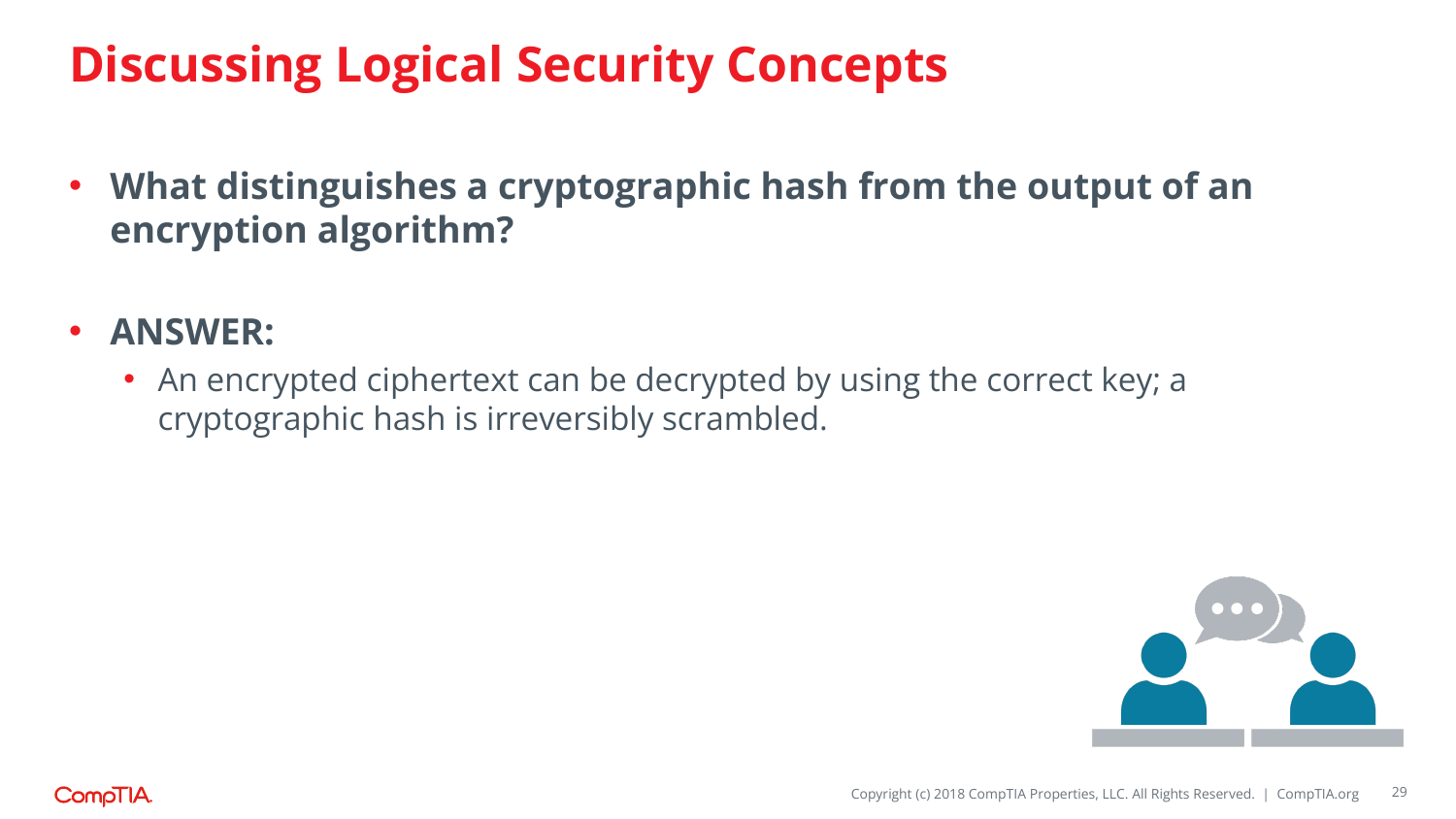

# Discussing Logical Security Concepts
What distinguishes a cryptographic hash from the output of an encryption algorithm?

ANSWER:
An encrypted ciphertext can be decrypted by using the correct key; a cryptographic hash is irreversibly scrambled.
29